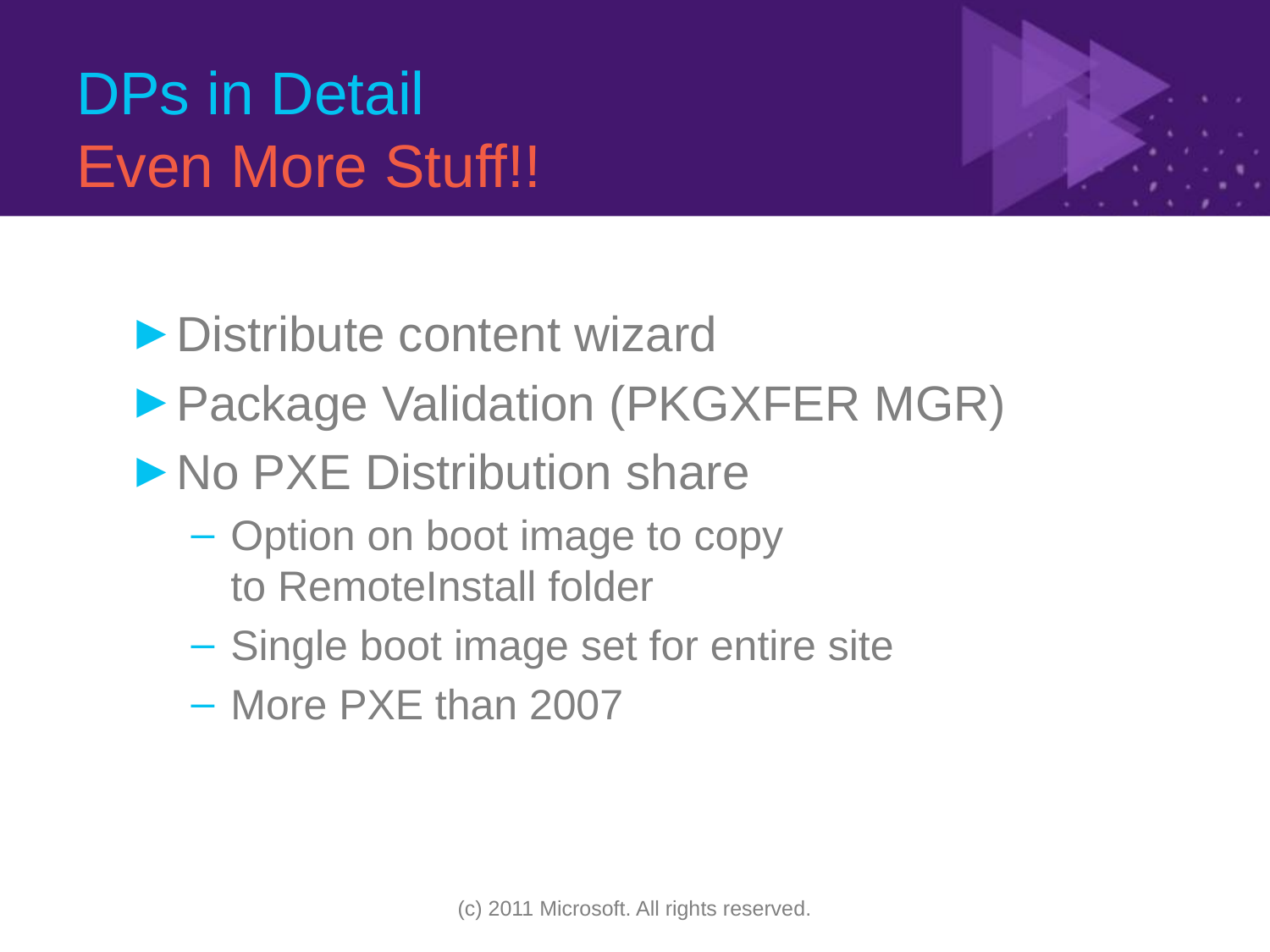

# DPs in Detail Even More Stuff!!
Distribute content wizard
Package Validation (PKGXFER MGR)
No PXE Distribution share
Option on boot image to copy
to RemoteInstall folder
Single boot image set for entire site
More PXE than 2007
(c) 2011 Microsoft. All rights reserved.